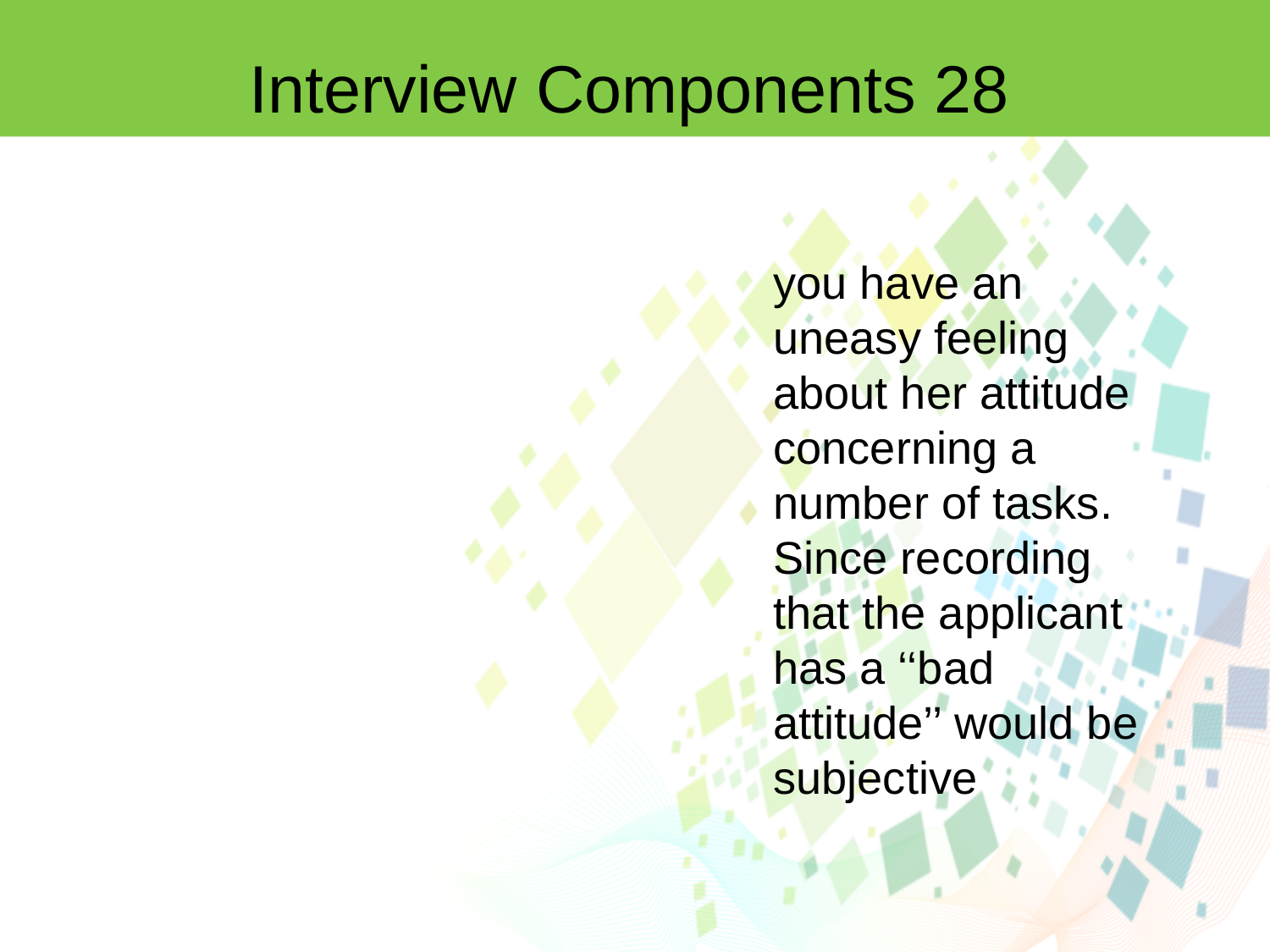

Interview Components 28
you have an uneasy feeling about her attitude concerning a number of tasks. Since recording that the applicant has a ‘‘bad attitude’’ would be subjective